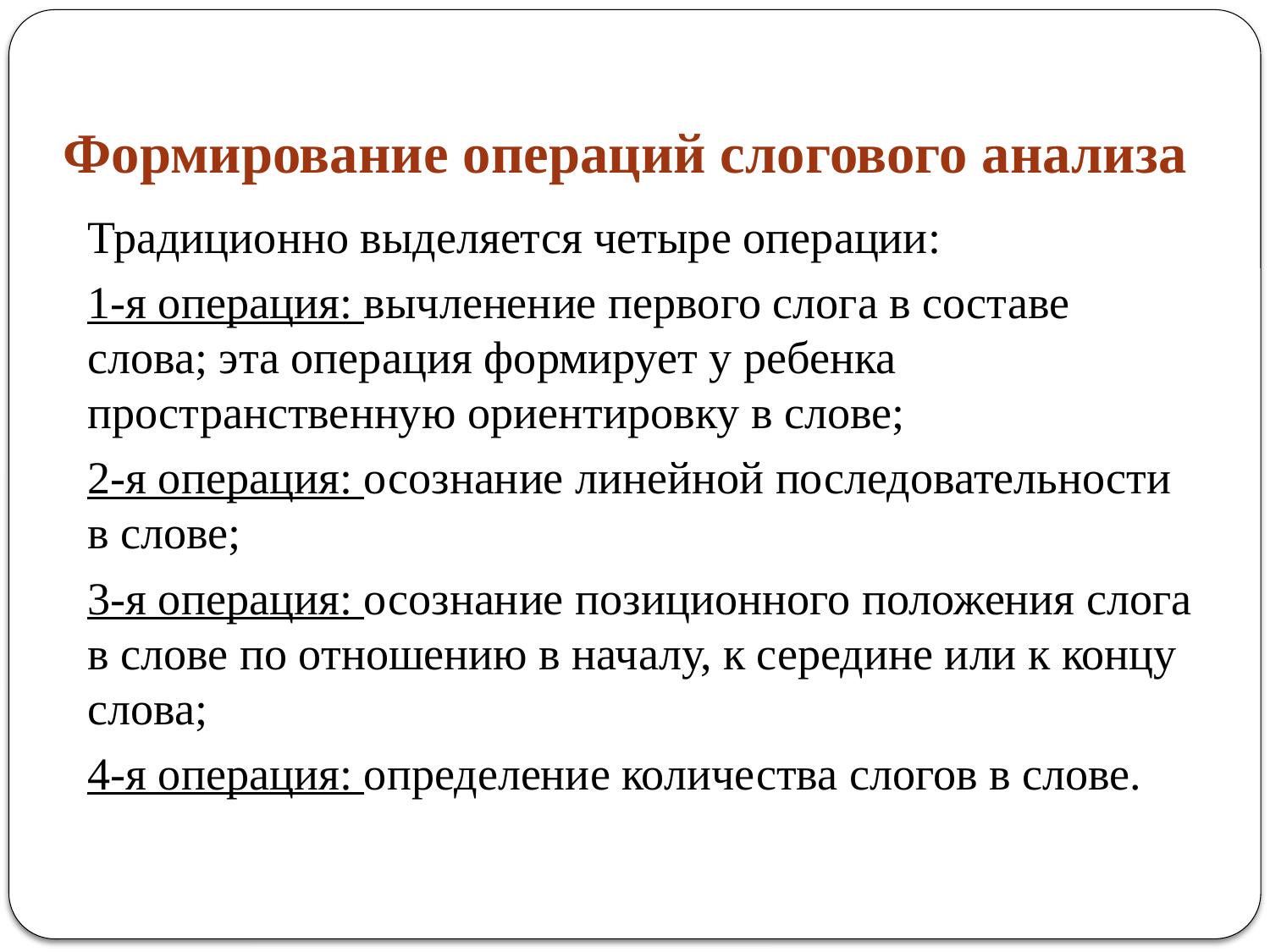

# Формирование операций слогового анализа
Традиционно выделяется четыре операции:
1-я операция: вычленение первого слога в составе слова; эта операция формирует у ребенка пространственную ориентировку в слове;
2-я операция: осознание линейной последовательности в слове;
3-я операция: осознание позиционного положения слога в слове по отношению в началу, к середине или к концу слова;
4-я операция: определение количества слогов в слове.